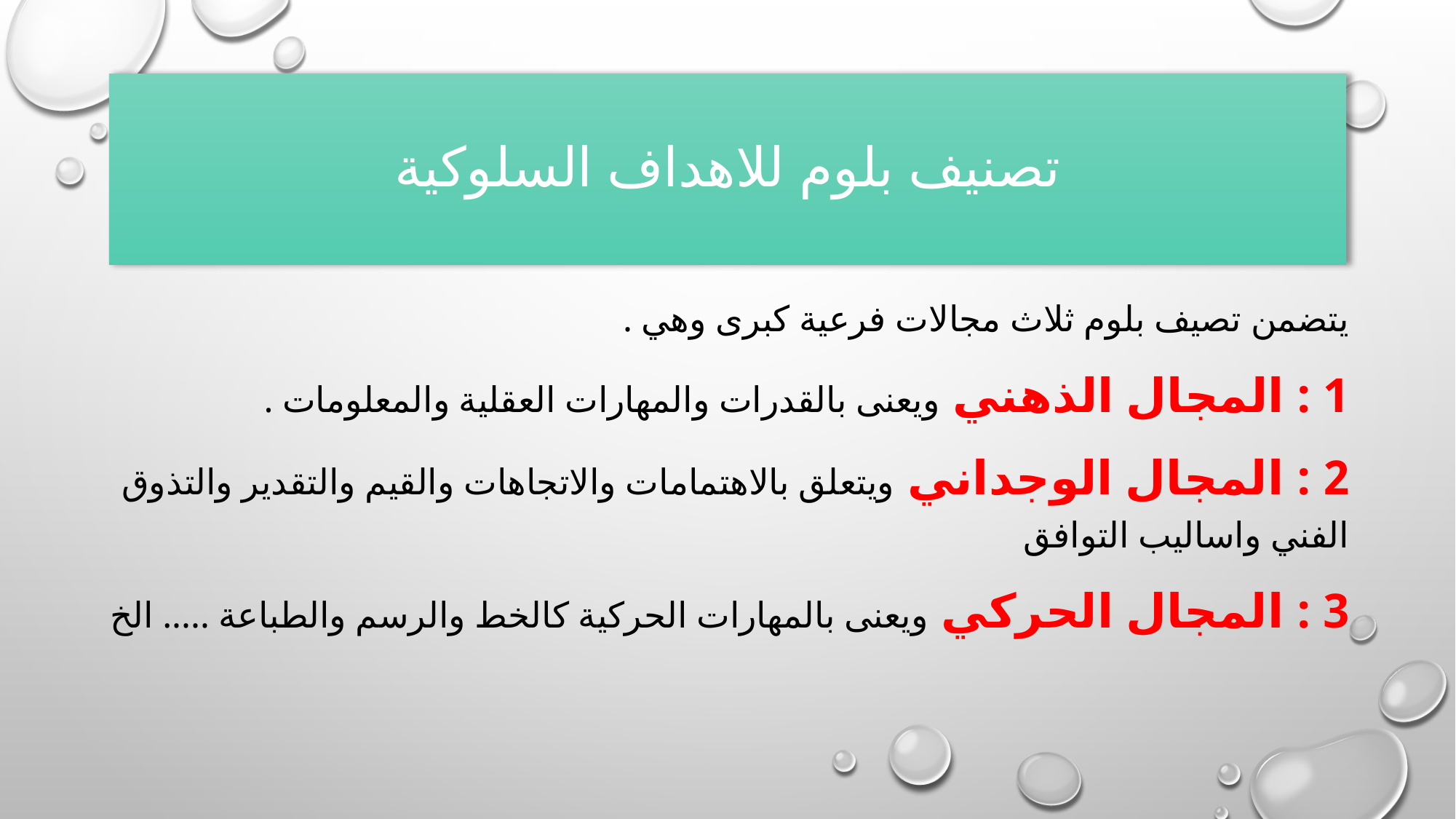

# تصنيف بلوم للاهداف السلوكية
يتضمن تصيف بلوم ثلاث مجالات فرعية كبرى وهي .
1 : المجال الذهني ويعنى بالقدرات والمهارات العقلية والمعلومات .
2 : المجال الوجداني ويتعلق بالاهتمامات والاتجاهات والقيم والتقدير والتذوق الفني واساليب التوافق
3 : المجال الحركي ويعنى بالمهارات الحركية كالخط والرسم والطباعة ..... الخ